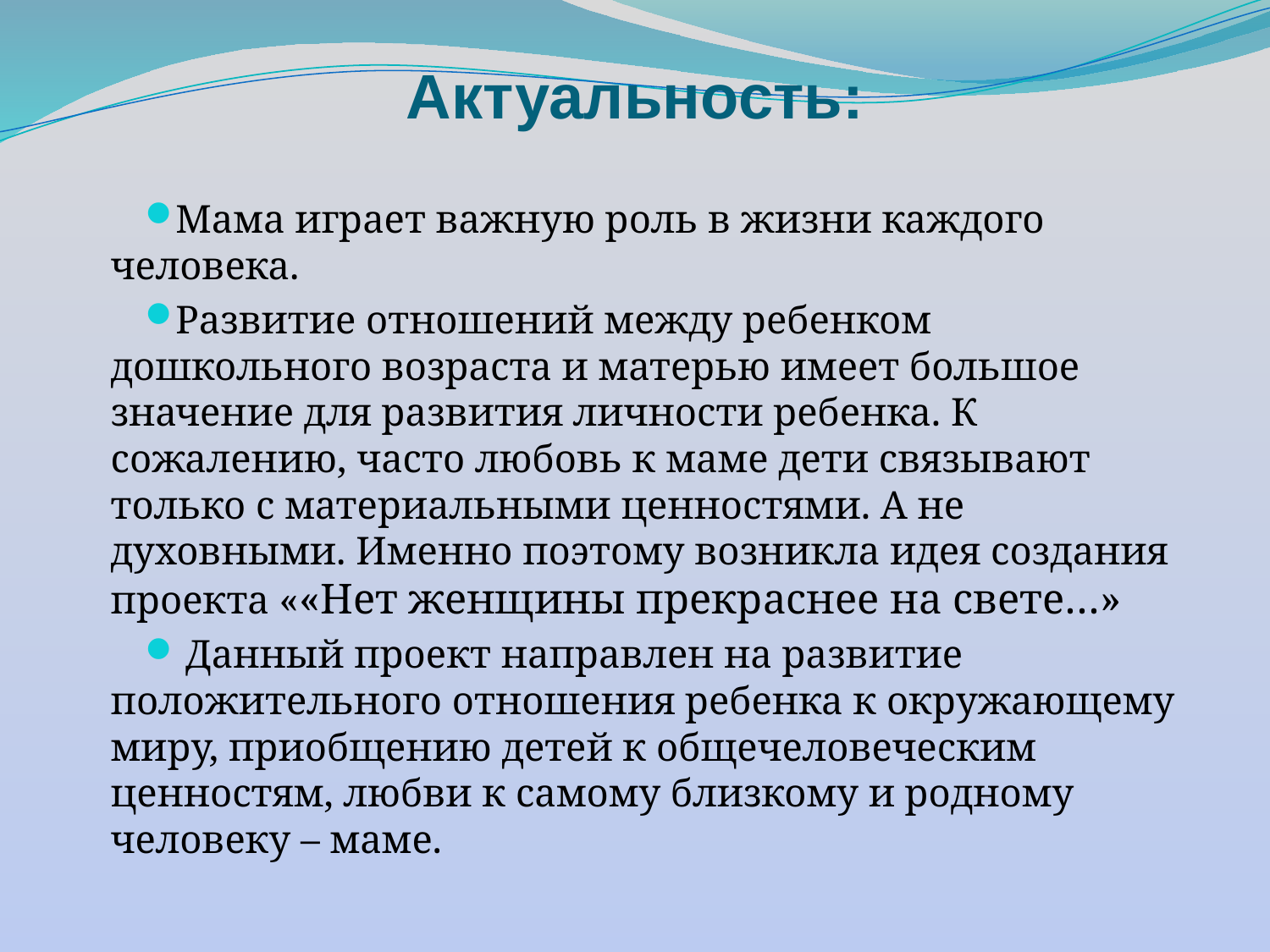

# Актуальность:
Мама играет важную роль в жизни каждого человека.
Развитие отношений между ребенком дошкольного возраста и матерью имеет большое значение для развития личности ребенка. К сожалению, часто любовь к маме дети связывают только с материальными ценностями. А не духовными. Именно поэтому возникла идея создания проекта ««Нет женщины прекраснее на свете…»
 Данный проект направлен на развитие положительного отношения ребенка к окружающему миру, приобщению детей к общечеловеческим ценностям, любви к самому близкому и родному человеку – маме.